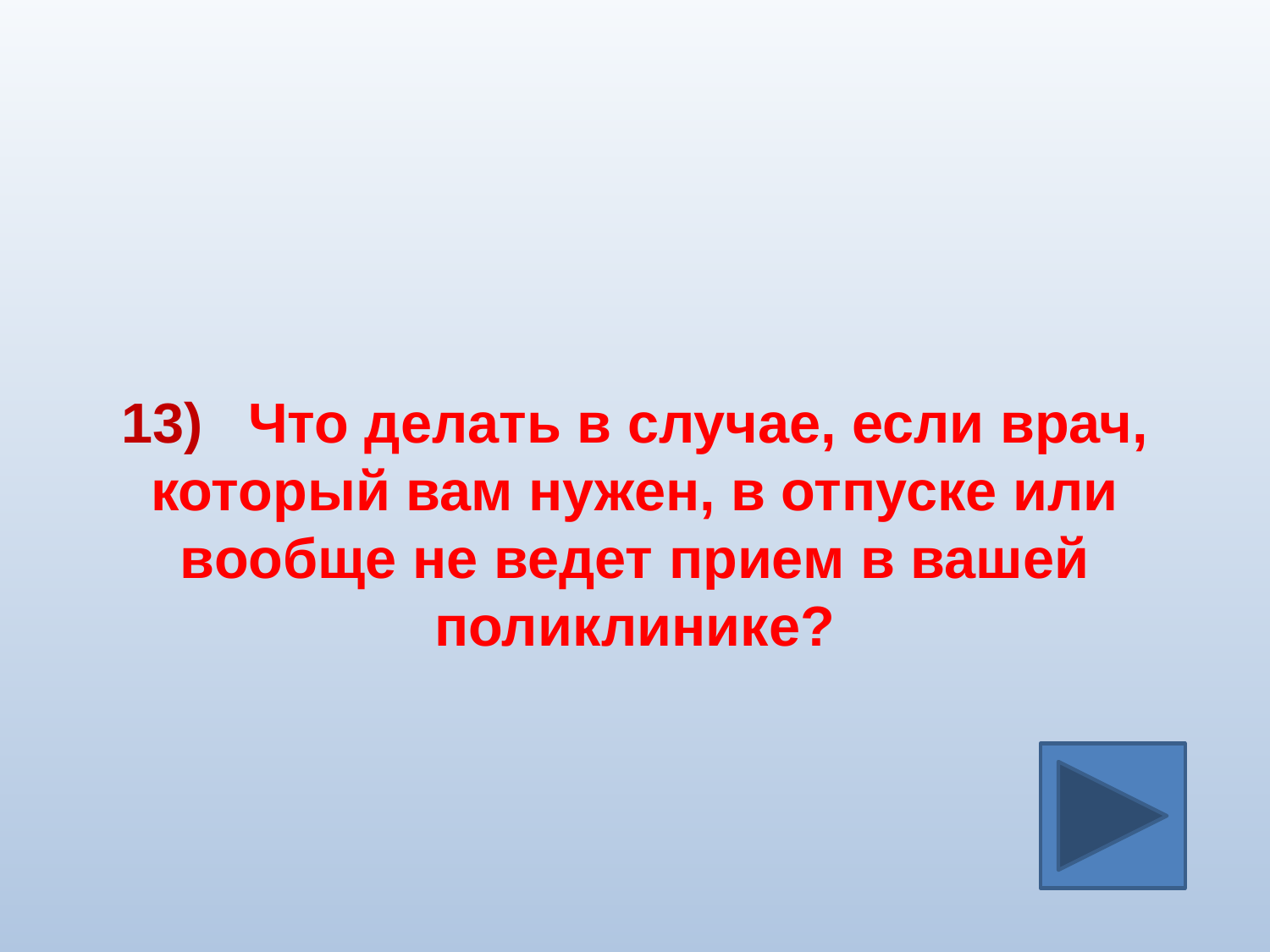

#

13)	Что делать в случае, если врач, который вам нужен, в отпуске или вообще не ведет прием в вашей поликлинике?